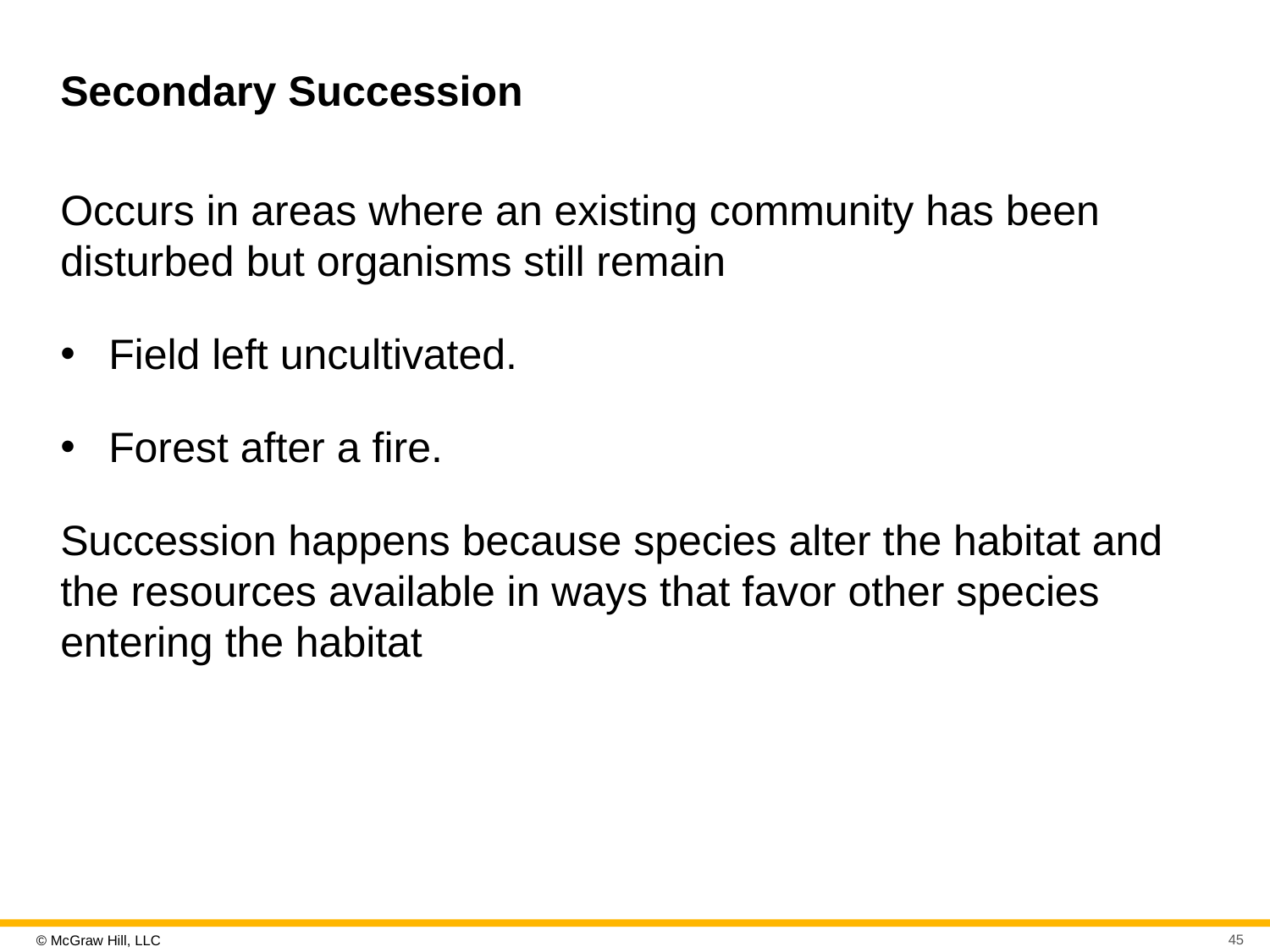

# Secondary Succession
Occurs in areas where an existing community has been disturbed but organisms still remain
Field left uncultivated.
Forest after a fire.
Succession happens because species alter the habitat and the resources available in ways that favor other species entering the habitat
45